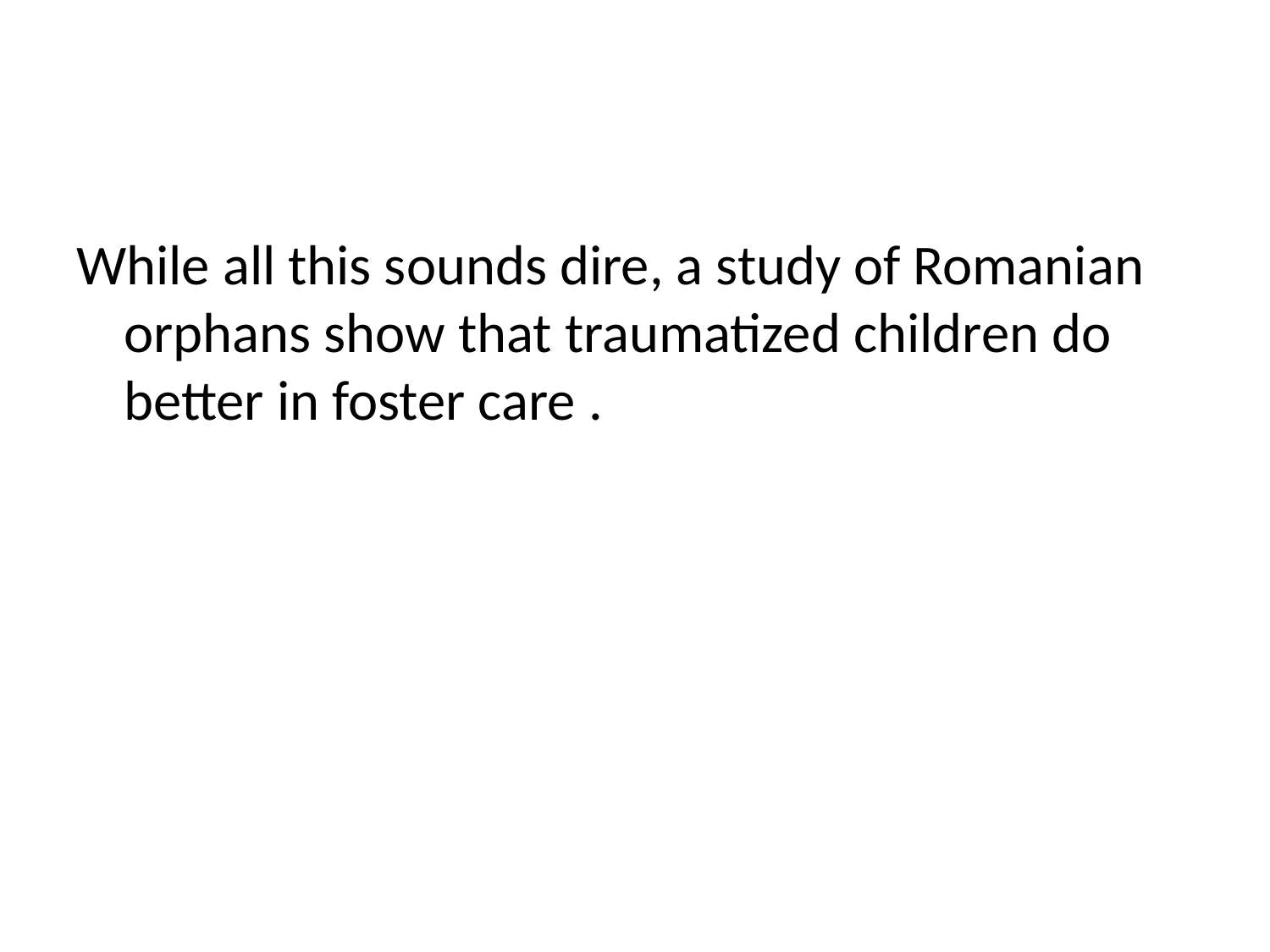

#
While all this sounds dire, a study of Romanian orphans show that traumatized children do better in foster care .